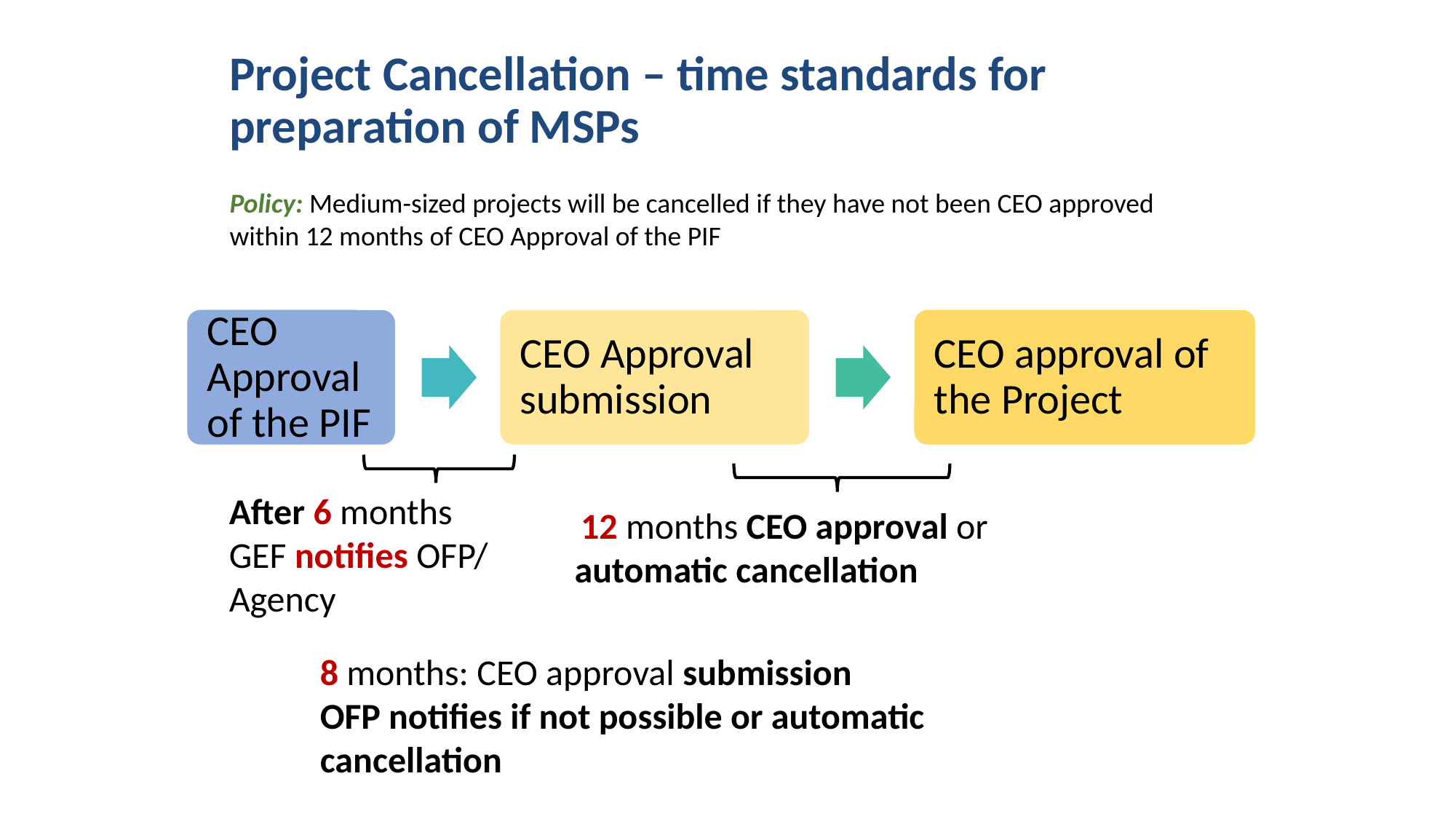

# Project Cancellation – time standards for preparation of MSPs
Policy: Medium-sized projects will be cancelled if they have not been CEO approved within 12 months of CEO Approval of the PIF
CEO Approval of the PIF

CEO Approval submission

CEO approval of the Project

After 6 months GEF notifies OFP/ Agency
 12 months CEO approval or automatic cancellation
8 months: CEO approval submission
OFP notifies if not possible or automatic
cancellation